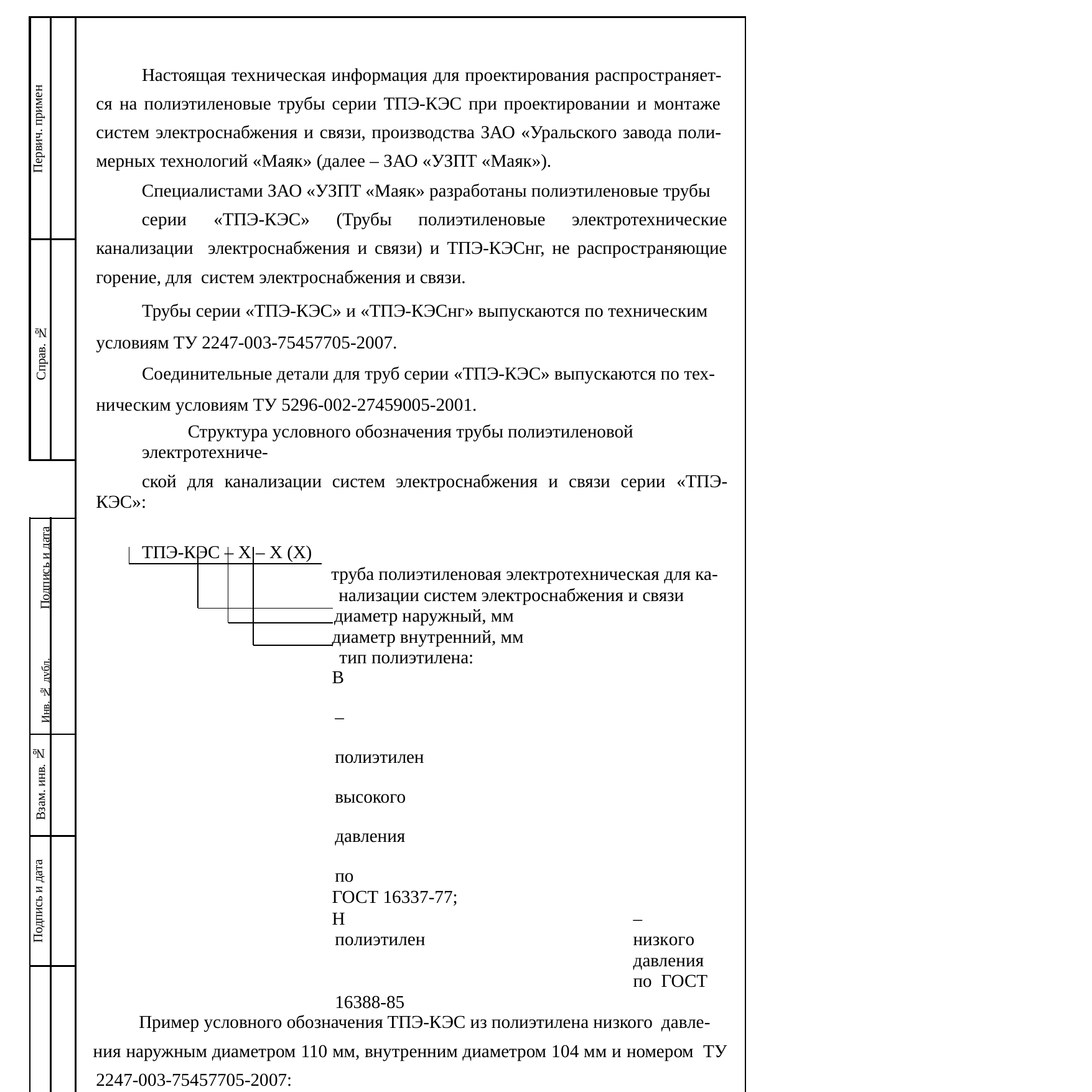

| Первич. примен |  | Настоящая техническая информация для проектирования распространяет- ся на полиэтиленовые трубы серии ТПЭ-КЭС при проектировании и монтаже систем электроснабжения и связи, производства ЗАО «Уральского завода поли- мерных технологий «Маяк» (далее – ЗАО «УЗПТ «Маяк»). Специалистами ЗАО «УЗПТ «Маяк» разработаны полиэтиленовые трубы серии «ТПЭ-КЭС» (Трубы полиэтиленовые электротехнические канализации электроснабжения и связи) и ТПЭ-КЭСнг, не распространяющие горение, для систем электроснабжения и связи. Трубы серии «ТПЭ-КЭС» и «ТПЭ-КЭСнг» выпускаются по техническим условиям ТУ 2247-003-75457705-2007. Соединительные детали для труб серии «ТПЭ-КЭС» выпускаются по тех- ническим условиям ТУ 5296-002-27459005-2001. Структура условного обозначения трубы полиэтиленовой электротехниче- ской для канализации систем электроснабжения и связи серии «ТПЭ-КЭС»: ТПЭ-КЭС – Х – Х (Х) труба полиэтиленовая электротехническая для ка- нализации систем электроснабжения и связи диаметр наружный, мм диаметр внутренний, мм тип полиэтилена: В – полиэтилен высокого давления по ГОСТ 16337-77; Н – полиэтилен низкого давления по ГОСТ 16388-85 Пример условного обозначения ТПЭ-КЭС из полиэтилена низкого давле- ния наружным диаметром 110 мм, внутренним диаметром 104 мм и номером ТУ 2247-003-75457705-2007: «ТПЭ-КЭС -110-104 (Н) по ТУ 2247-003-75457705-2007». Пример условного обозначения ТПЭ-КЭС из полиэтилена высокого дав- ления, не распространяющих горение, наружным диаметром 110 мм, внутрен- ним диаметром 93 мм и номером ТУ 2247-003-75457705-2007: «ТПЭ-КЭСнг -110-93 (В) по ТУ 2247-003-75457705-2007». |  |  |  |  |  |  |
| --- | --- | --- | --- | --- | --- | --- | --- | --- |
| Справ. № |  |  |  |  |  |  |  |  |
|  |  |  |  |  |  |  |  |  |
| Инв. № дубл. Подпись и дата |  |  |  |  |  |  |  |  |
| Взам. инв. № |  |  |  |  |  |  |  |  |
| Подпись и дата |  |  |  |  |  |  |  |  |
| Инв. № подл |  |  |  |  |  |  |  |  |
|  |  |  |  |  |  |  | ТПЭ-КЭС Техническая информация для проектирования | Лист |
|  |  |  |  |  |  |  |  |  |
|  |  |  |  |  |  |  |  | 3 |
|  |  | Изм | Лист | № документа | Подпись | Дата |  |  |